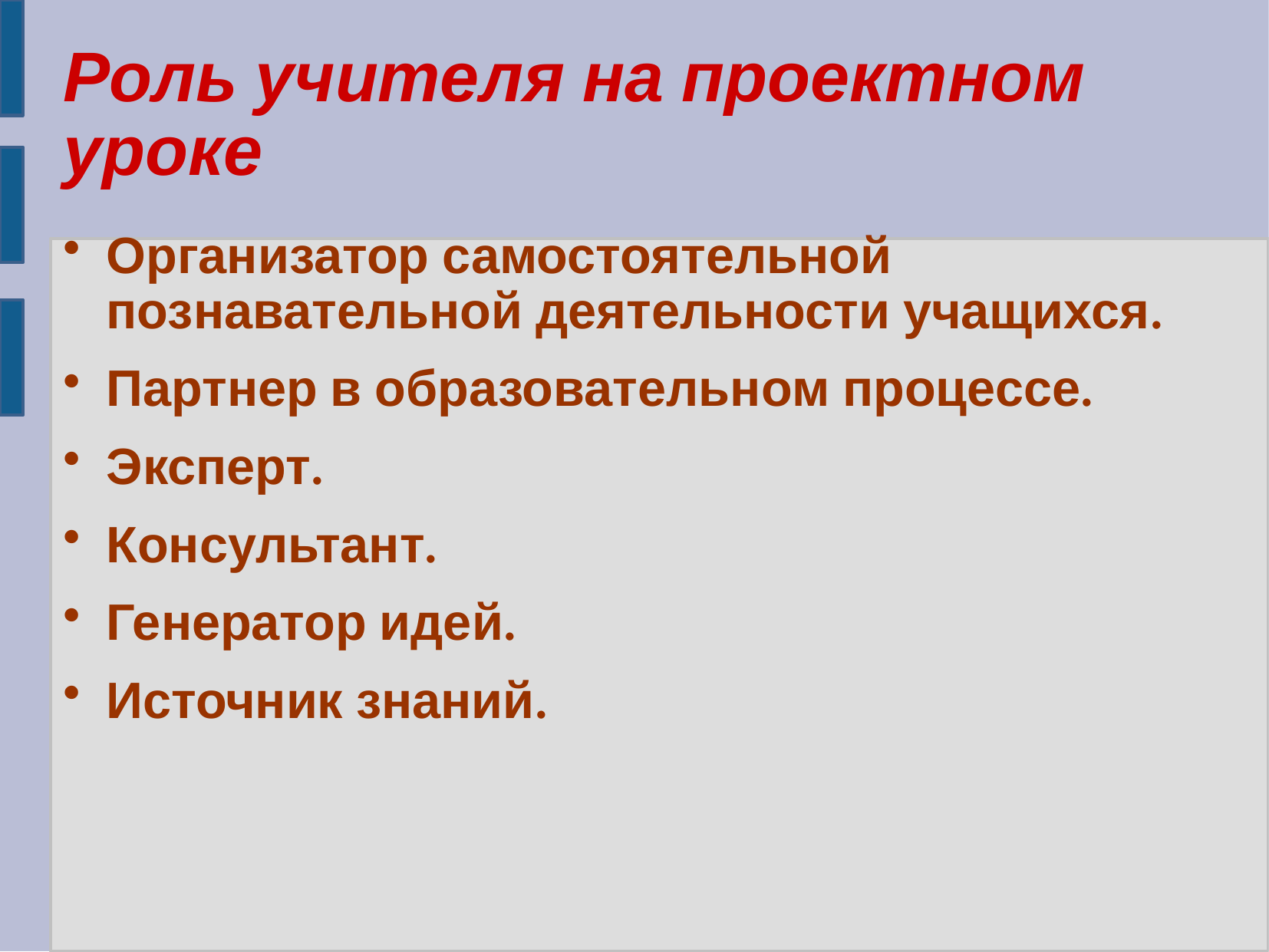

# Роль учителя на проектном уроке
Организатор самостоятельной познавательной деятельности учащихся.
Партнер в образовательном процессе.
Эксперт.
Консультант.
Генератор идей.
Источник знаний.